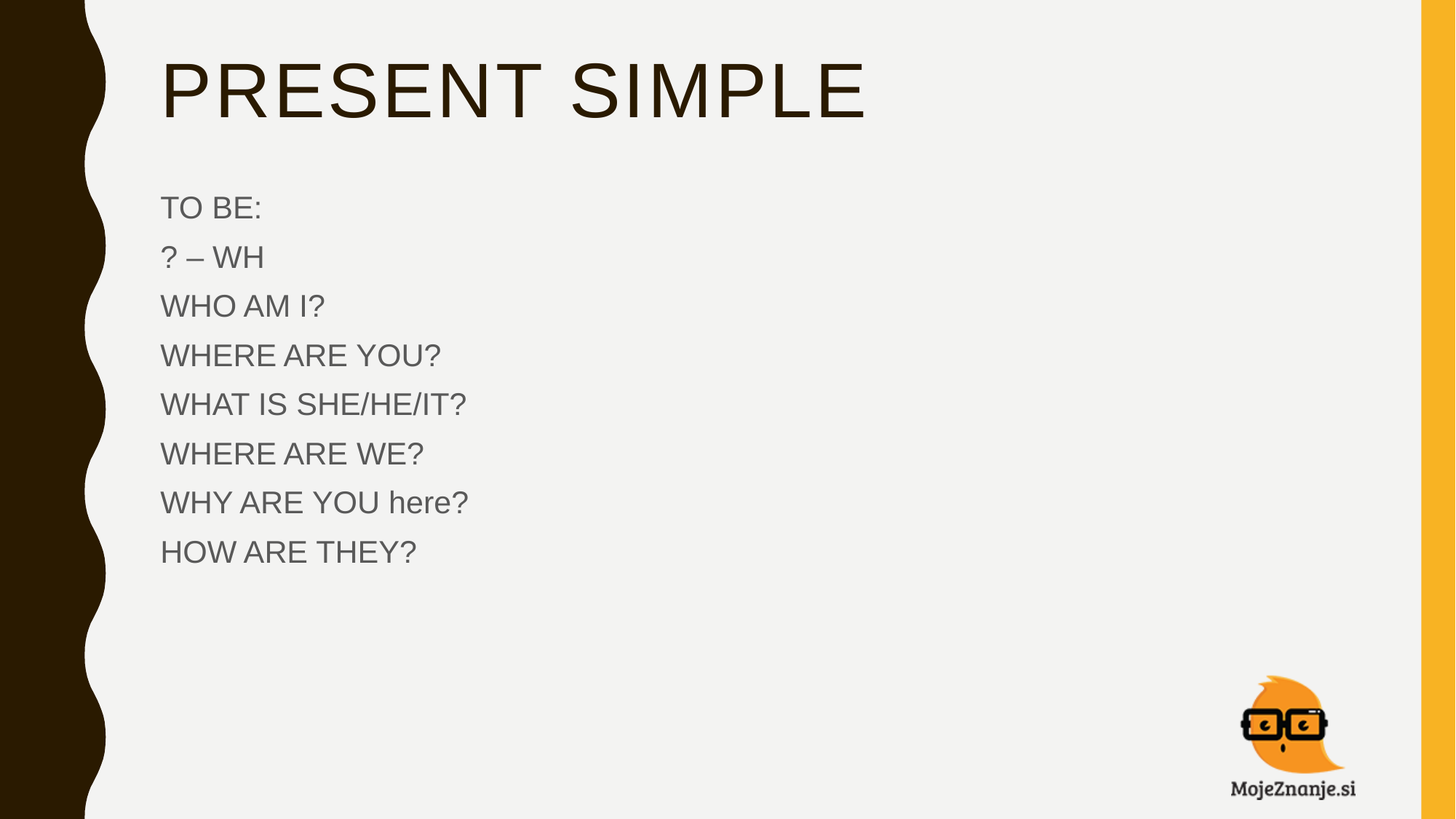

# PRESENT SIMPLE
TO BE:
? – WH
WHO AM I?
WHERE ARE YOU?
WHAT IS SHE/HE/IT?
WHERE ARE WE?
WHY ARE YOU here?
HOW ARE THEY?